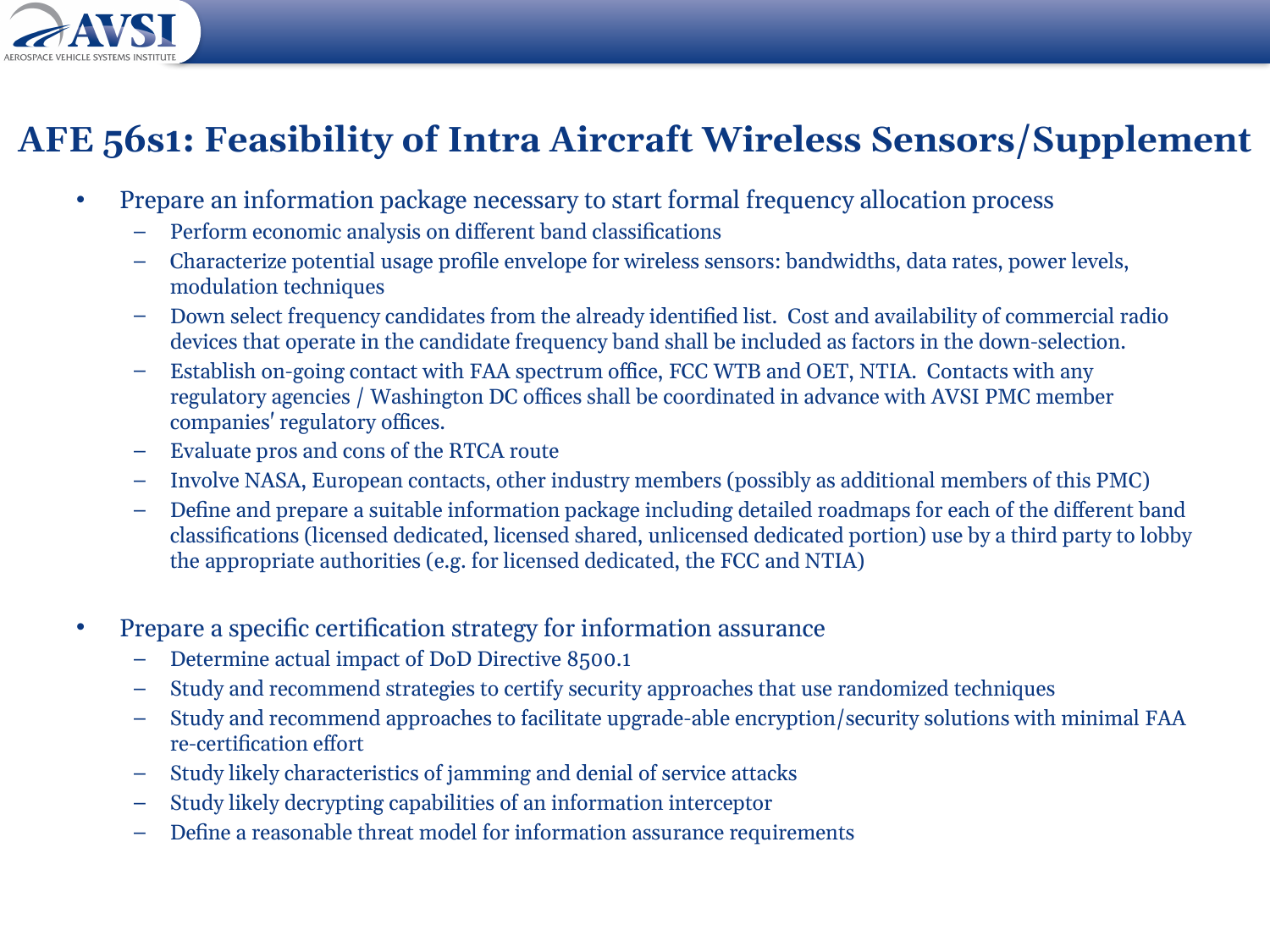

# AFE 56s1: Feasibility of Intra Aircraft Wireless Sensors/Supplement
Prepare an information package necessary to start formal frequency allocation process
Perform economic analysis on different band classifications
Characterize potential usage profile envelope for wireless sensors: bandwidths, data rates, power levels, modulation techniques
Down select frequency candidates from the already identified list.  Cost and availability of commercial radio devices that operate in the candidate frequency band shall be included as factors in the down-selection.
Establish on-going contact with FAA spectrum office, FCC WTB and OET, NTIA.  Contacts with any regulatory agencies / Washington DC offices shall be coordinated in advance with AVSI PMC member companies' regulatory offices.
Evaluate pros and cons of the RTCA route
Involve NASA, European contacts, other industry members (possibly as additional members of this PMC)
Define and prepare a suitable information package including detailed roadmaps for each of the different band classifications (licensed dedicated, licensed shared, unlicensed dedicated portion) use by a third party to lobby the appropriate authorities (e.g. for licensed dedicated, the FCC and NTIA)

Prepare a specific certification strategy for information assurance
Determine actual impact of DoD Directive 8500.1
Study and recommend strategies to certify security approaches that use randomized techniques
Study and recommend approaches to facilitate upgrade-able encryption/security solutions with minimal FAA re-certification effort
Study likely characteristics of jamming and denial of service attacks
Study likely decrypting capabilities of an information interceptor
Define a reasonable threat model for information assurance requirements